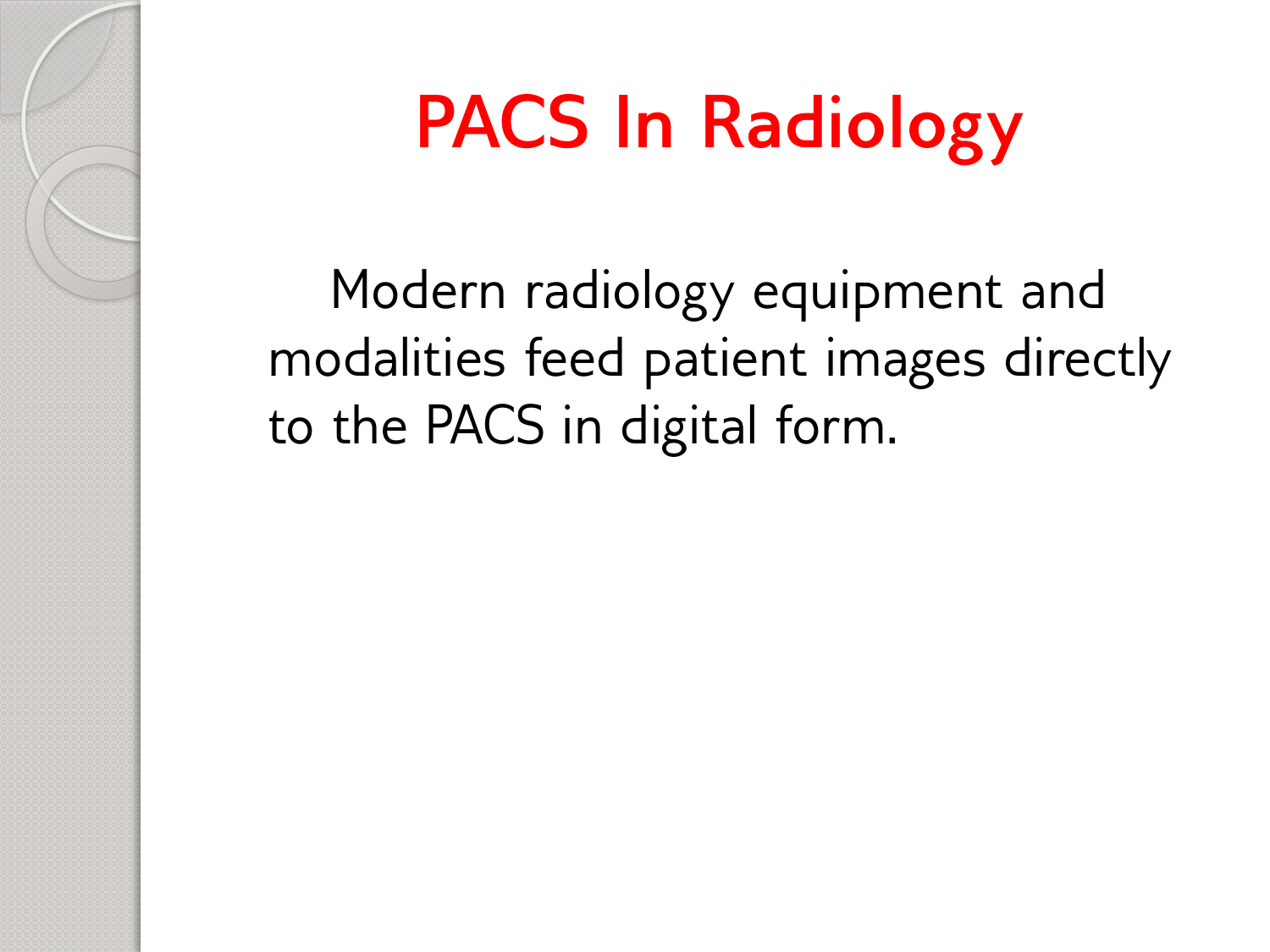

# PACS In Radiology
      Modern radiology equipment and modalities feed patient images directly to the PACS in digital form.